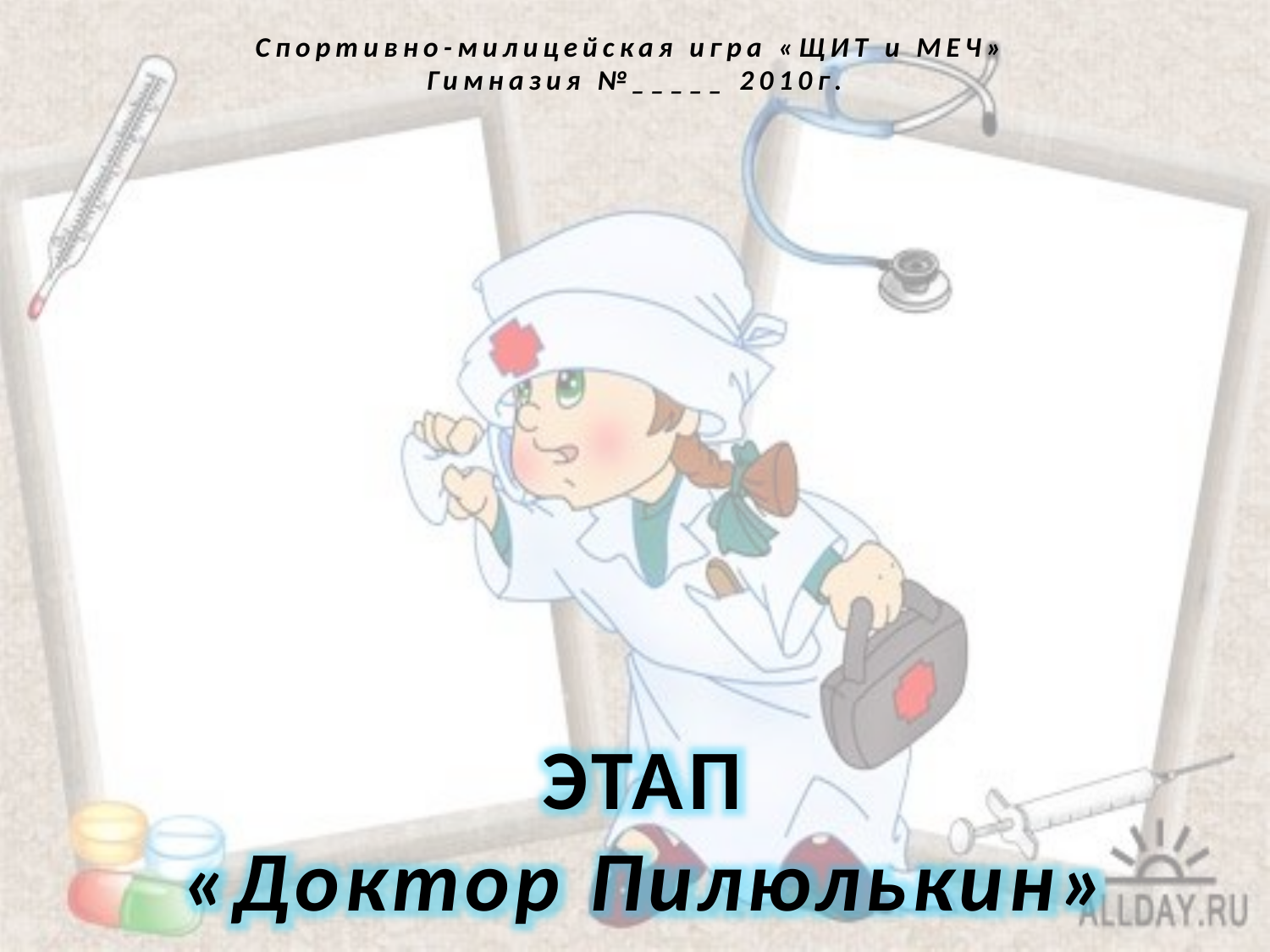

Спортивно-милицейская игра «ЩИТ и МЕЧ»
Гимназия №_____ 2010г.
ЭТАП
«Доктор Пилюлькин»